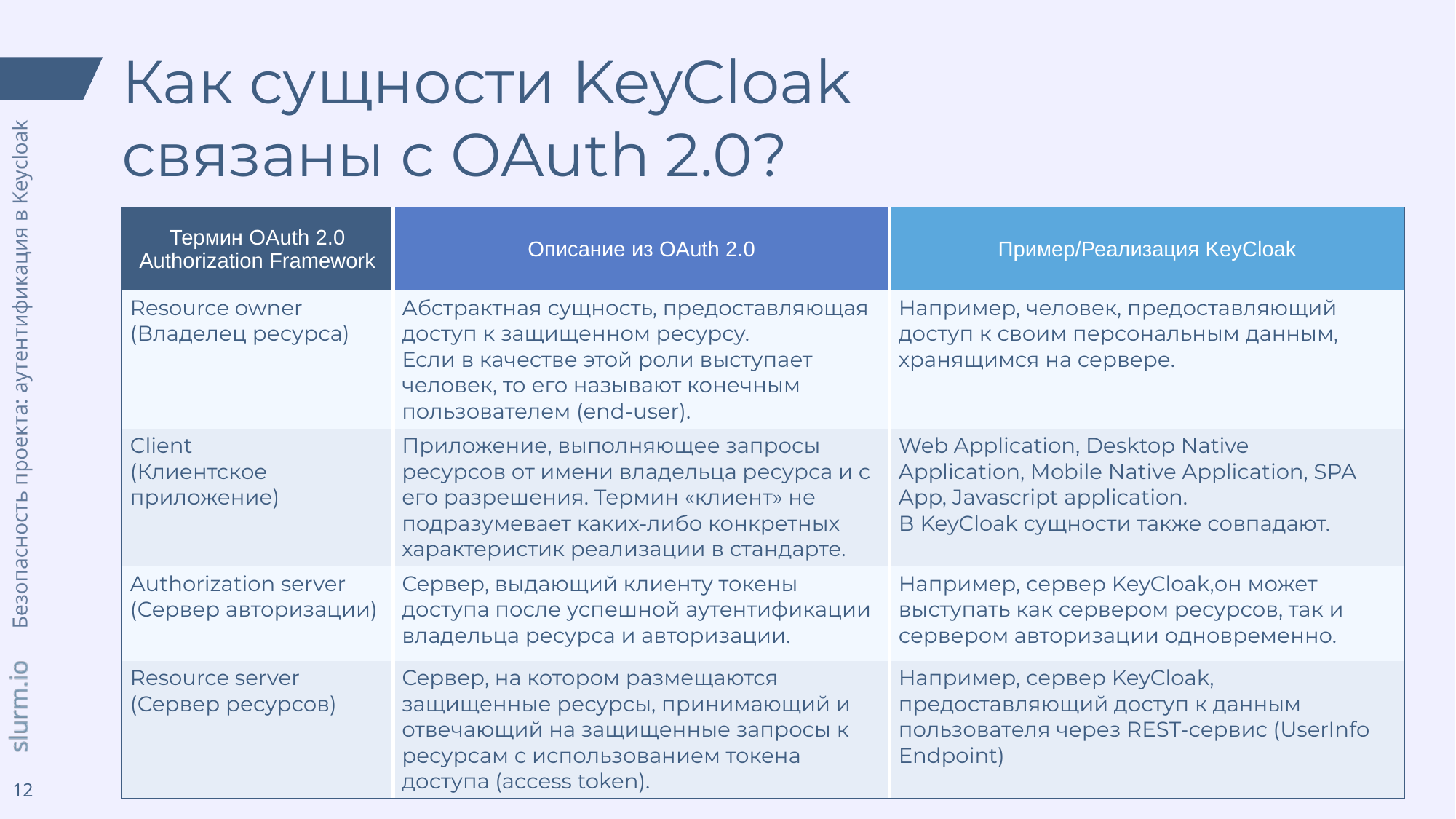

# Как сущности KeyCloak связаны с OAuth 2.0?
| Термин OAuth 2.0 Authorization Framework | Описание из OAuth 2.0 | Пример/Реализация KeyCloak |
| --- | --- | --- |
| Resource owner (Владелец ресурса) | Абстрактная сущность, предоставляющая доступ к защищенном ресурсу. Если в качестве этой роли выступает человек, то его называют конечным пользователем (end-user). | Например, человек, предоставляющий доступ к своим персональным данным, хранящимся на сервере. |
| Client (Клиентское приложение) | Приложение, выполняющее запросы ресурсов от имени владельца ресурса и с его разрешения. Термин «клиент» не подразумевает каких-либо конкретных характеристик реализации в стандарте. | Web Application, Desktop Native Application, Mobile Native Application, SPA App, Javascript application. В KeyCloak сущности также совпадают. |
| Authorization server (Сервер авторизации) | Сервер, выдающий клиенту токены доступа после успешной аутентификации владельца ресурса и авторизации. | Например, сервер KeyCloak,он может выступать как сервером ресурсов, так и сервером авторизации одновременно. |
| Resource server (Сервер ресурсов) | Сервер, на котором размещаются защищенные ресурсы, принимающий и отвечающий на защищенные запросы к ресурсам с использованием токена доступа (access token). | Например, сервер KeyCloak, предоставляющий доступ к данным пользователя через REST-сервис (UserInfo Endpoint) |